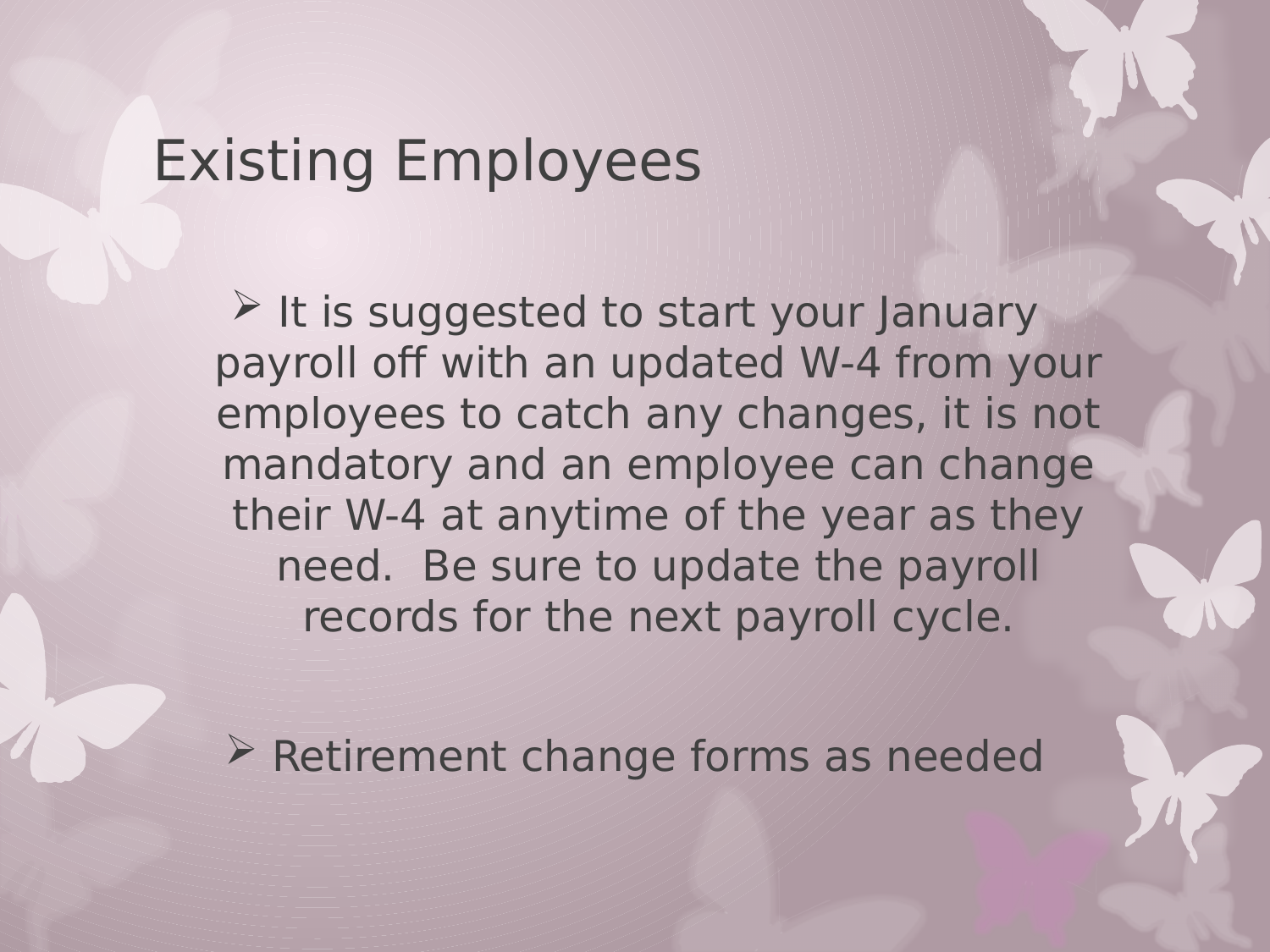

# Existing Employees
It is suggested to start your January payroll off with an updated W-4 from your employees to catch any changes, it is not mandatory and an employee can change their W-4 at anytime of the year as they need.  Be sure to update the payroll records for the next payroll cycle.

Retirement change forms as needed